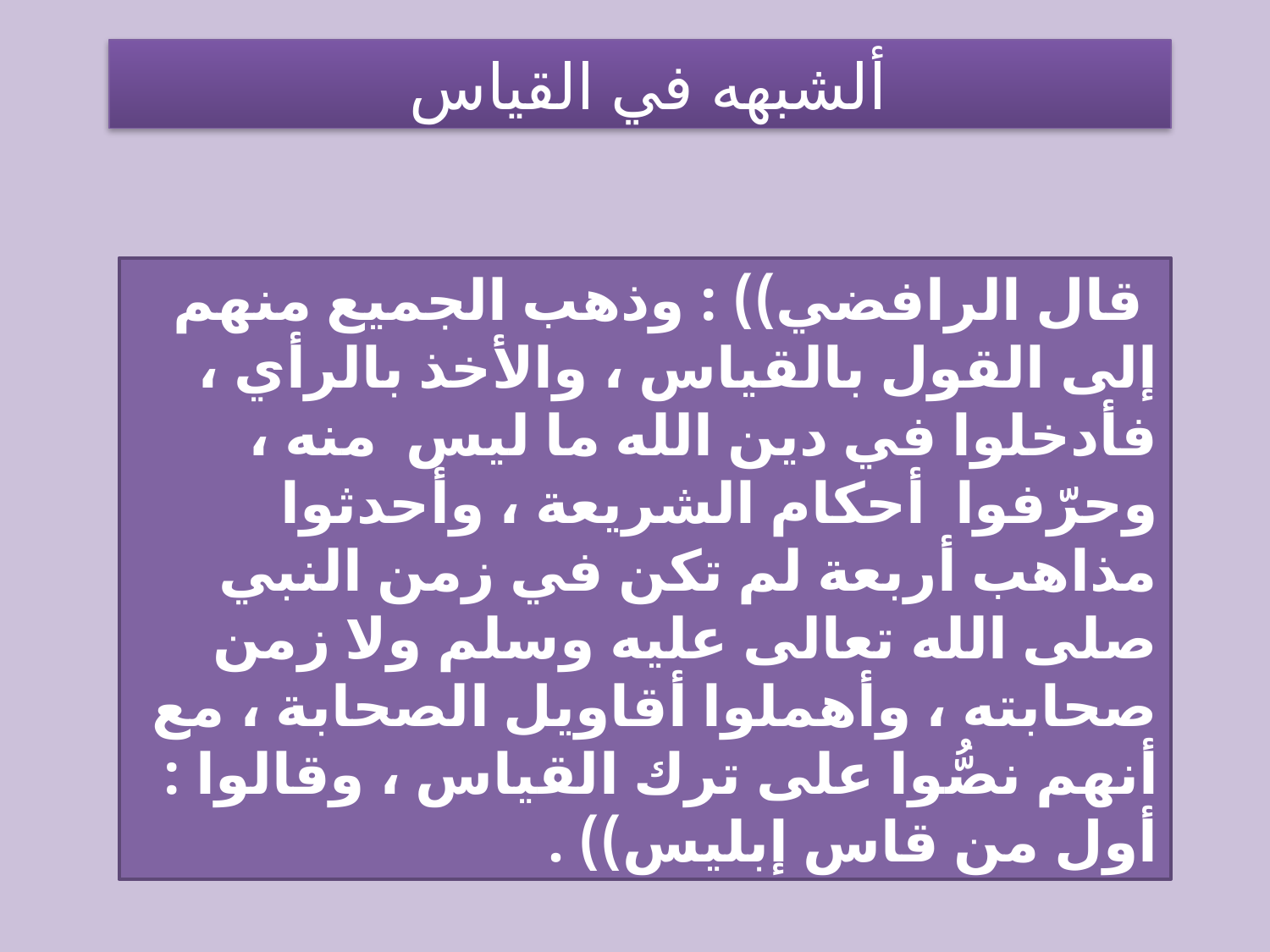

ألشبهه في القياس
 قال الرافضي)) : وذهب الجميع منهم إلى القول بالقياس ، والأخذ بالرأي ، فأدخلوا في دين الله ما ليس  منه ، وحرّفوا  أحكام الشريعة ، وأحدثوا مذاهب أربعة لم تكن في زمن النبي صلى الله تعالى عليه وسلم ولا زمن صحابته ، وأهملوا أقاويل الصحابة ، مع أنهم نصُّوا على ترك القياس ، وقالوا : أول من قاس إبليس)) .